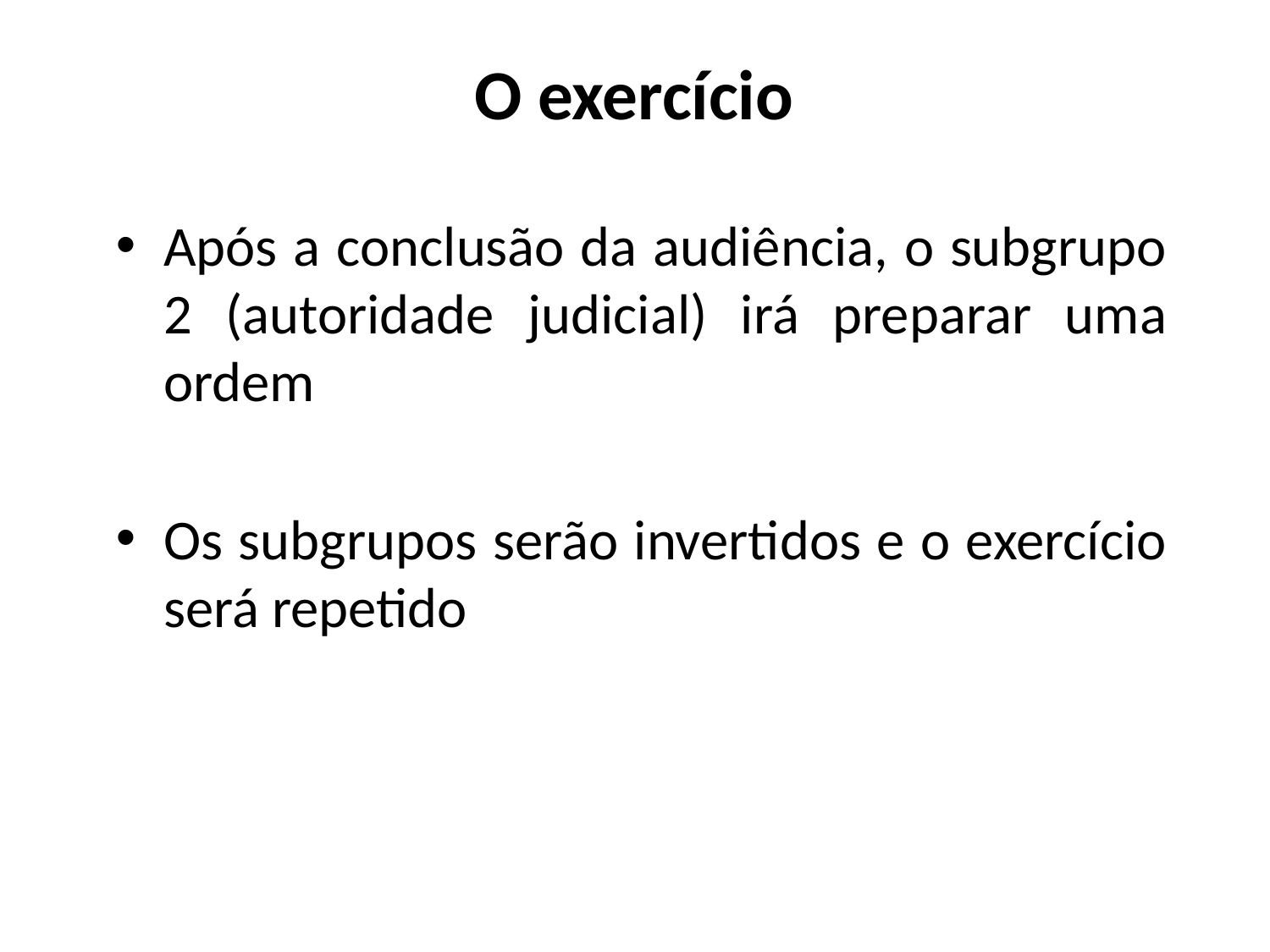

O exercício
Após a conclusão da audiência, o subgrupo 2 (autoridade judicial) irá preparar uma ordem

Os subgrupos serão invertidos e o exercício será repetido